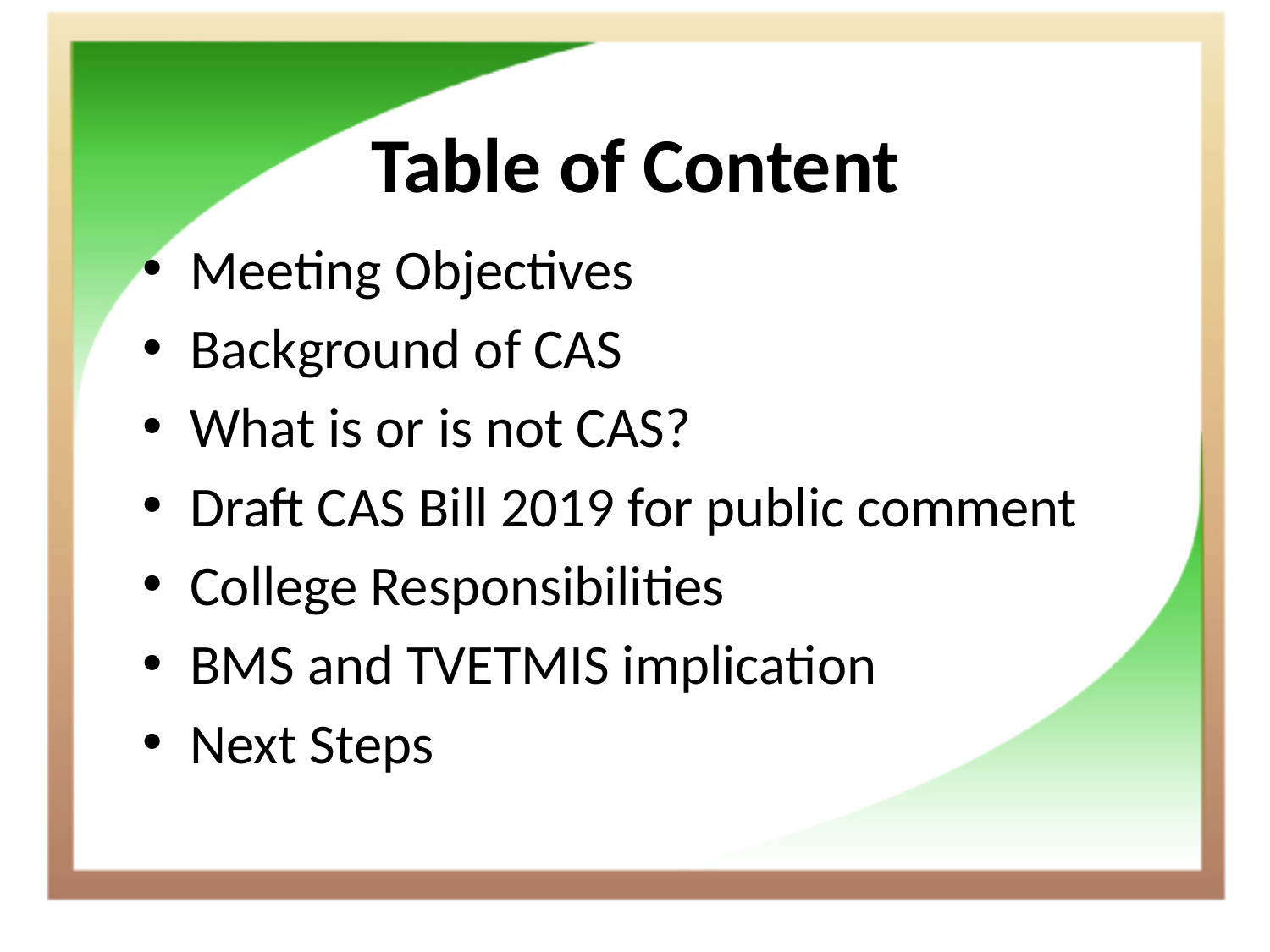

# Table of Content
Meeting Objectives
Background of CAS
What is or is not CAS?
Draft CAS Bill 2019 for public comment
College Responsibilities
BMS and TVETMIS implication
Next Steps